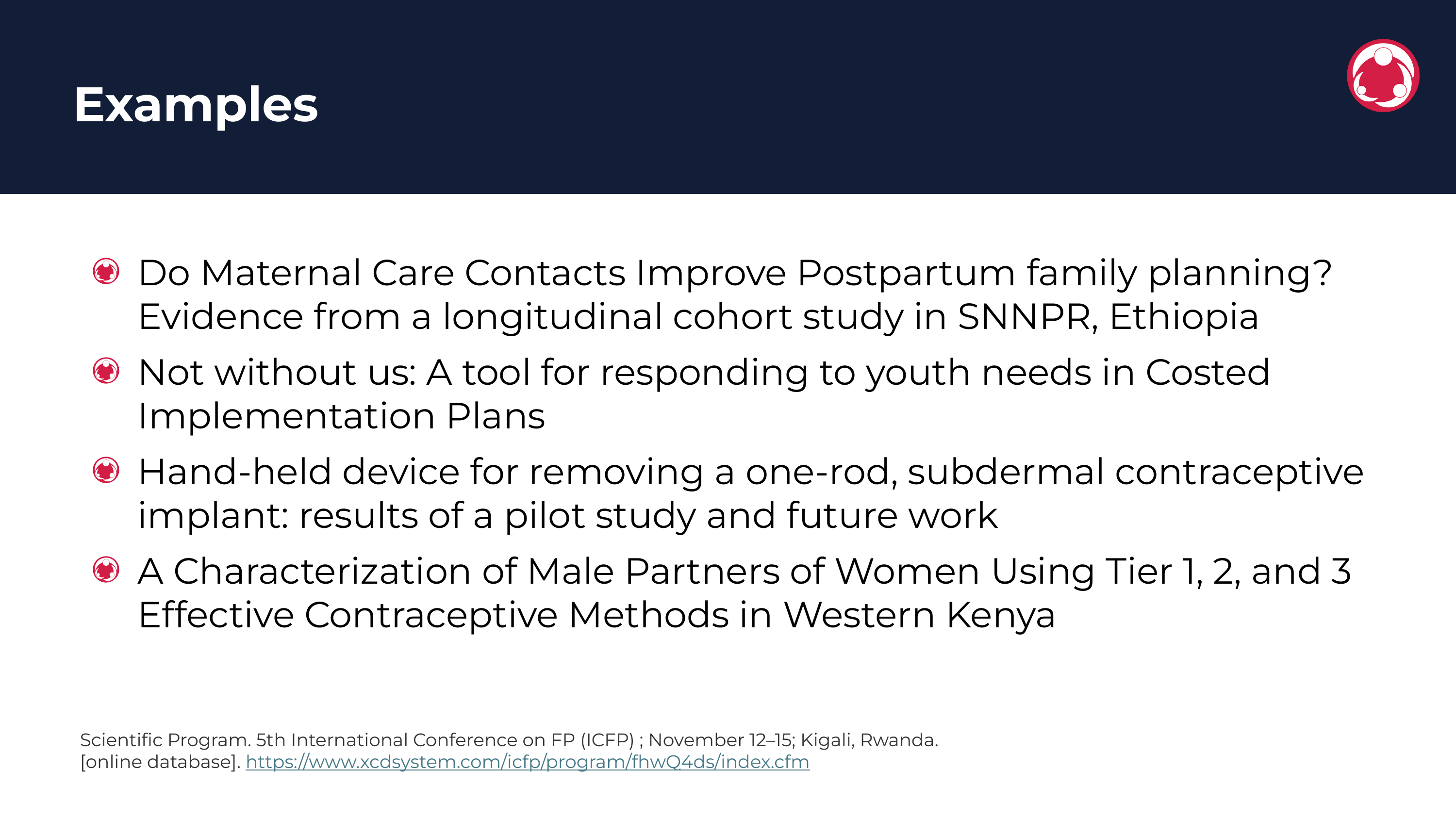

Examples
Do Maternal Care Contacts Improve Postpartum family planning?  Evidence from a longitudinal cohort study in SNNPR, Ethiopia
Not without us: A tool for responding to youth needs in Costed Implementation Plans
Hand-held device for removing a one-rod, subdermal contraceptive implant: results of a pilot study and future work
A Characterization of Male Partners of Women Using Tier 1, 2, and 3 Effective Contraceptive Methods in Western Kenya
Scientific Program. 5th International Conference on FP (ICFP) ; November 12–15; Kigali, Rwanda.
[online database]. https://www.xcdsystem.com/icfp/program/fhwQ4ds/index.cfm